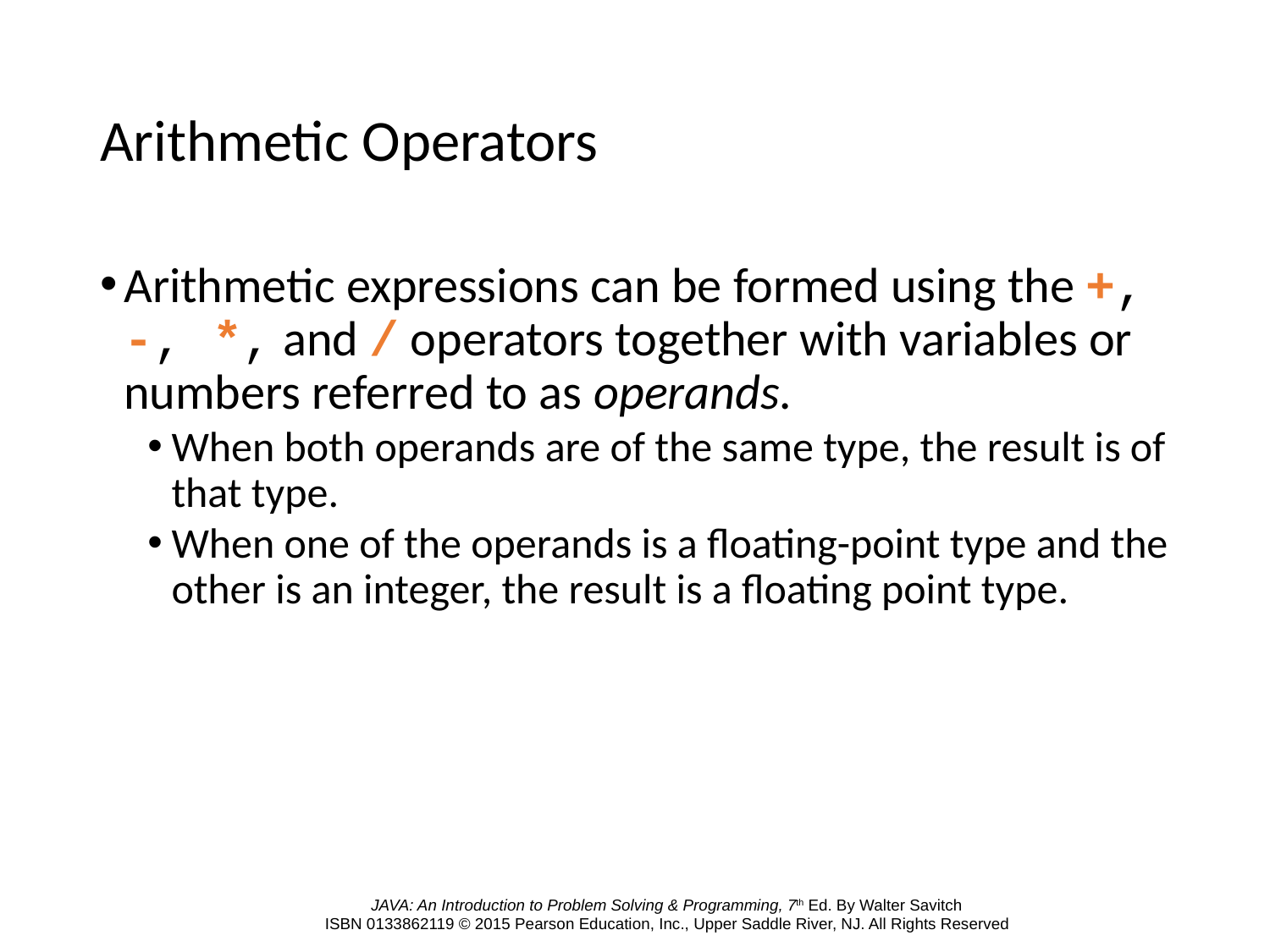

# Arithmetic Operators
Arithmetic expressions can be formed using the +, -, *, and / operators together with variables or numbers referred to as operands.
When both operands are of the same type, the result is of that type.
When one of the operands is a floating-point type and the other is an integer, the result is a floating point type.